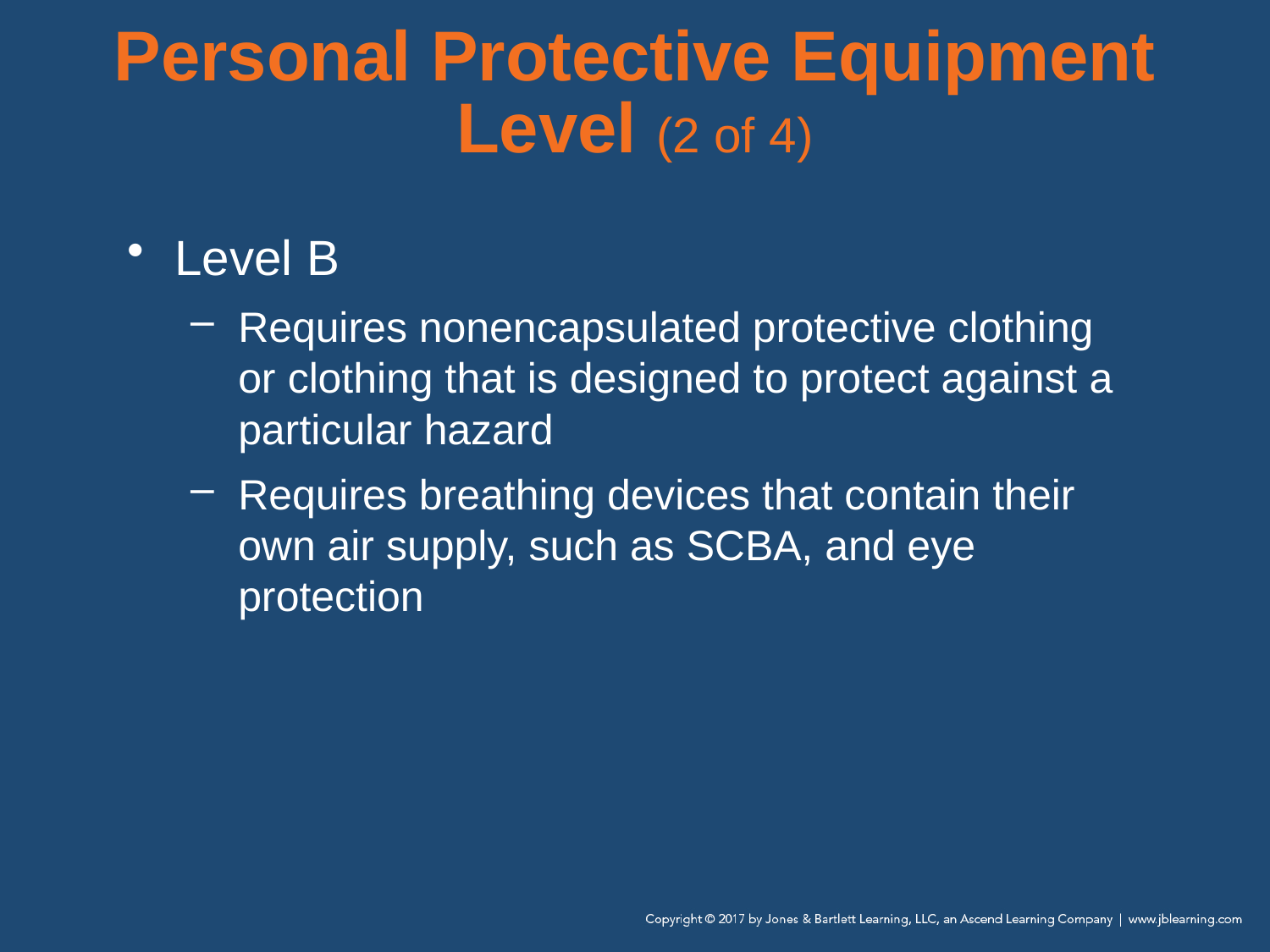

# Personal Protective Equipment Level (2 of 4)
Level B
Requires nonencapsulated protective clothing or clothing that is designed to protect against a particular hazard
Requires breathing devices that contain their own air supply, such as SCBA, and eye protection